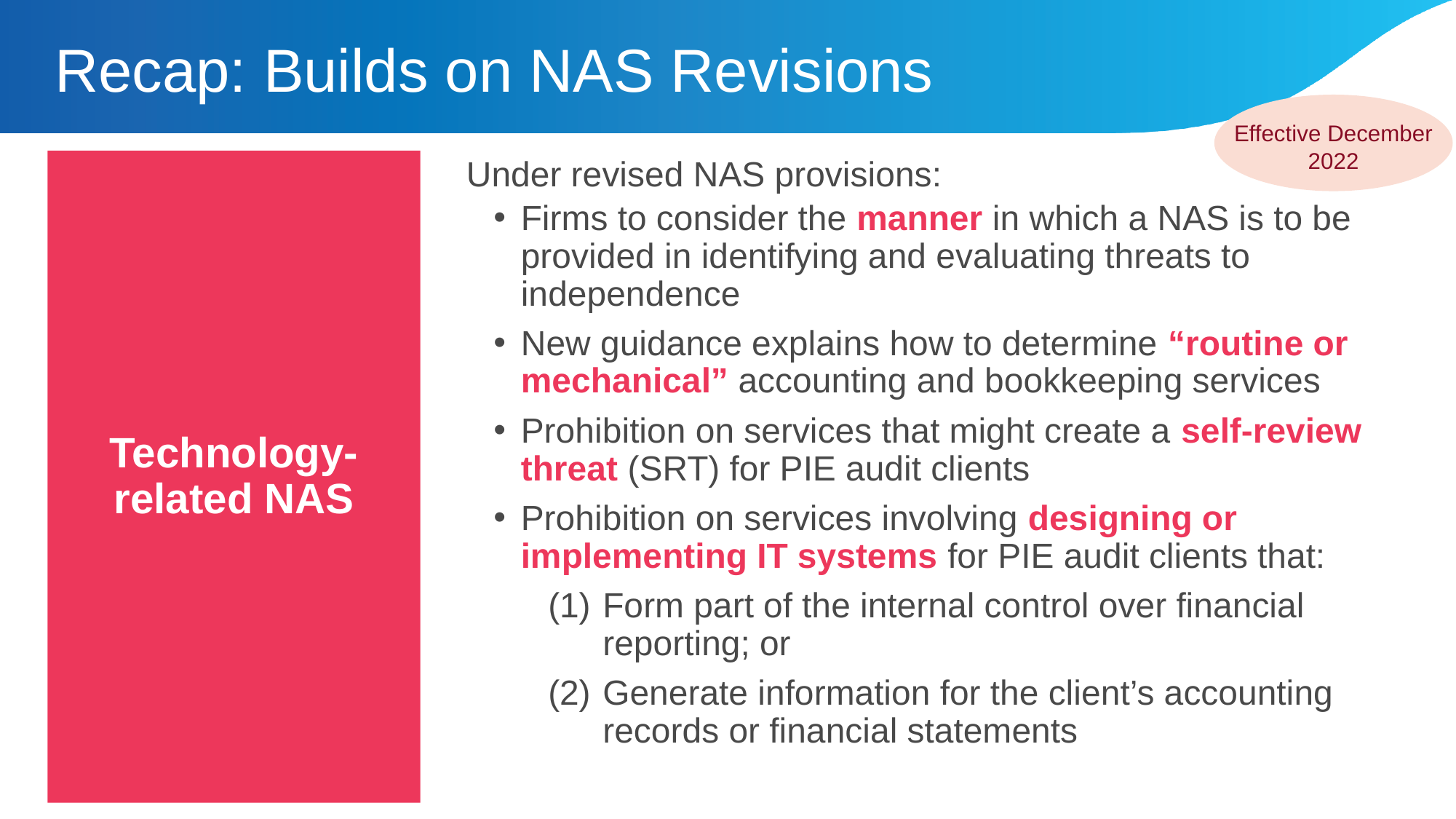

# Recap: Builds on NAS Revisions
Effective December 2022

Technology-related NAS
Under revised NAS provisions:
Firms to consider the manner in which a NAS is to be provided in identifying and evaluating threats to independence
New guidance explains how to determine “routine or mechanical” accounting and bookkeeping services
Prohibition on services that might create a self-review threat (SRT) for PIE audit clients
Prohibition on services involving designing or implementing IT systems for PIE audit clients that:
Form part of the internal control over financial reporting; or
Generate information for the client’s accounting records or financial statements